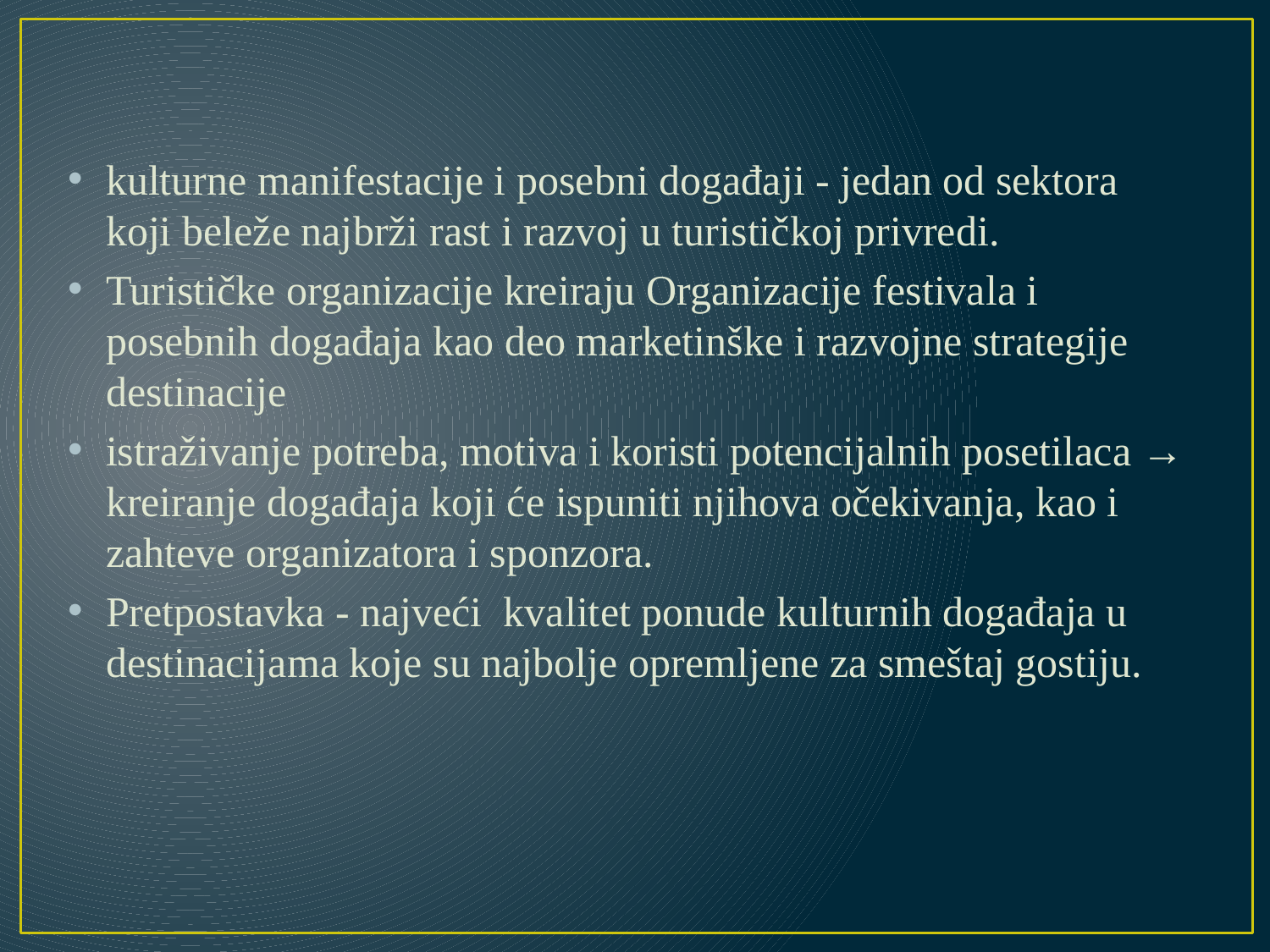

kulturne manifestacije i posebni događaji - jedan od sektora koji beleže najbrži rast i razvoj u turističkoj privredi.
Turističke organizacije kreiraju Organizacije festivala i posebnih događaja kao deo marketinške i razvojne strategije destinacije
istraživanje potreba, motiva i koristi potencijalnih posetilaca → kreiranje događaja koji će ispuniti njihova očekivanja, kao i zahteve organizatora i sponzora.
Pretpostavka - najveći  kvalitet ponude kulturnih događaja u destinacijama koje su najbolje opremljene za smeštaj gostiju.